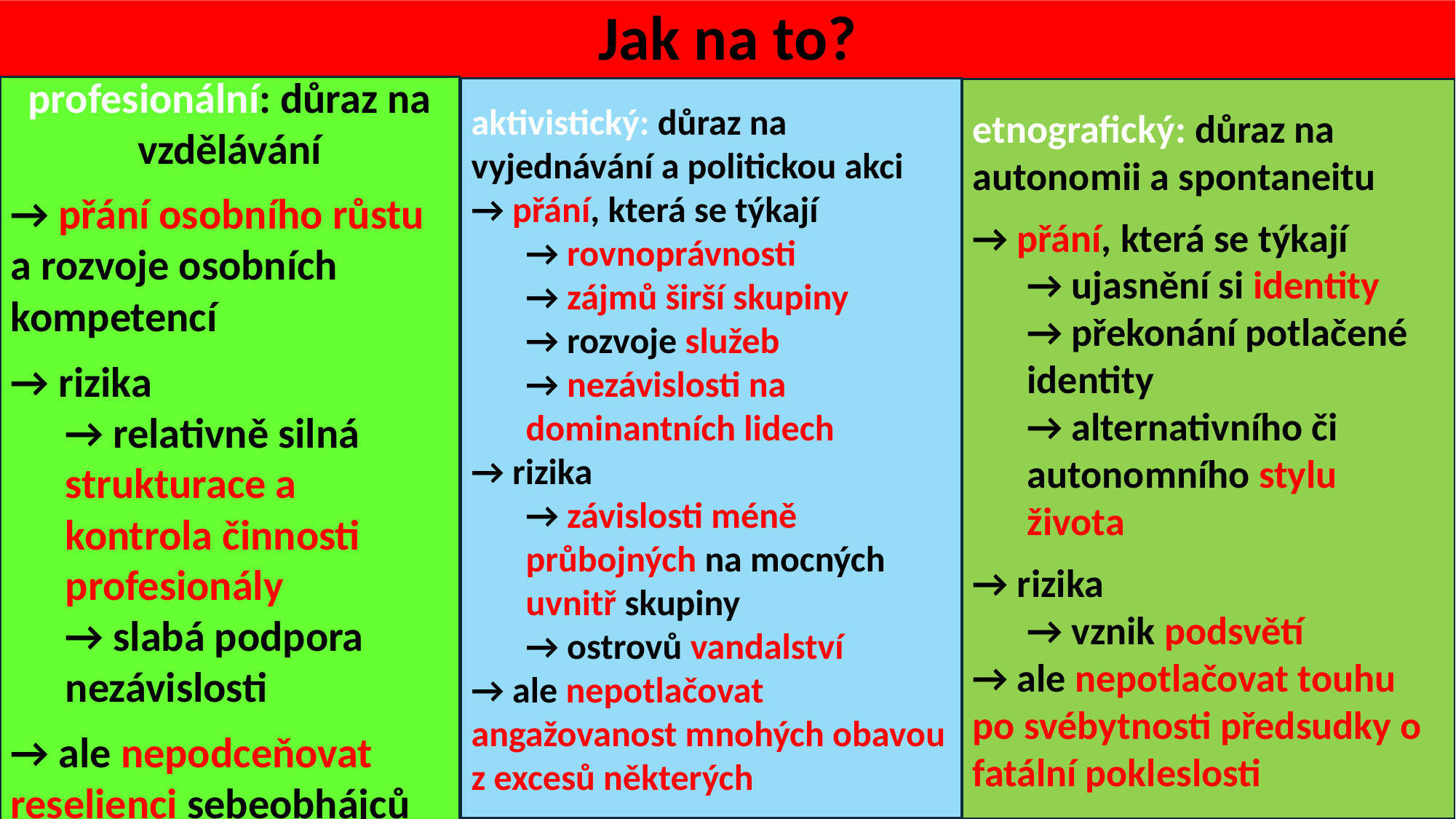

# Jak na to?
profesionální: důraz na vzdělávání

→ přání osobního růstu a rozvoje osobních kompetencí

→ rizika
→ relativně silná strukturace a kontrola činnosti profesionály
→ slabá podpora nezávislosti

→ ale nepodceňovat reselienci sebeobhájců
aktivistický: důraz na vyjednávání a politickou akci
→ přání, která se týkají
→ rovnoprávnosti
→ zájmů širší skupiny
→ rozvoje služeb
→ nezávislosti na dominantních lidech
→ rizika
→ závislosti méně průbojných na mocných uvnitř skupiny
→ ostrovů vandalství
→ ale nepotlačovat angažovanost mnohých obavou z excesů některých
etnografický: důraz na autonomii a spontaneitu

→ přání, která se týkají
→ ujasnění si identity
→ překonání potlačené identity
→ alternativního či autonomního stylu  života

→ rizika
→ vznik podsvětí
→ ale nepotlačovat touhu po svébytnosti předsudky o fatální pokleslosti